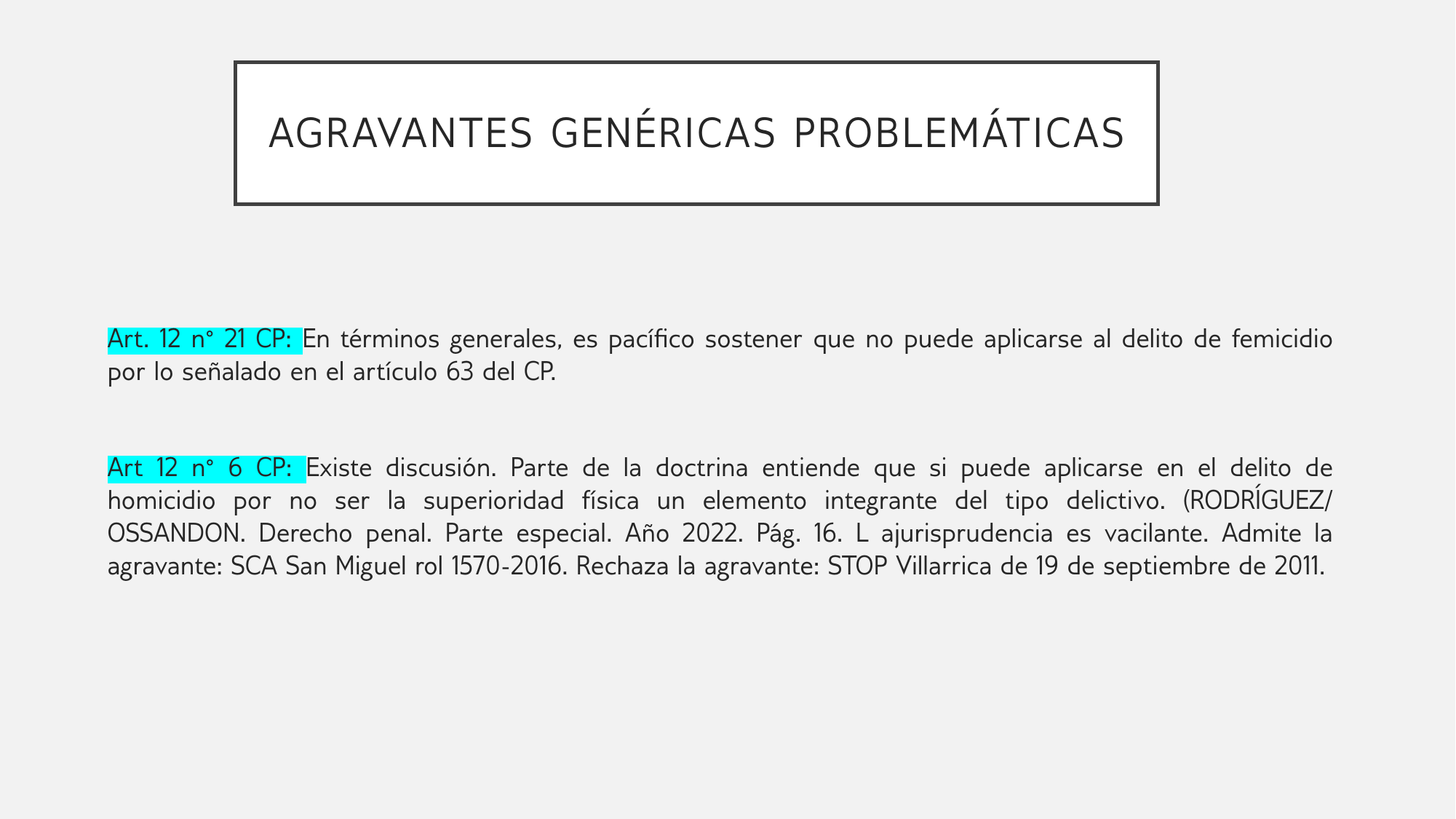

# Agravantes genéricas problemáticas
Art. 12 n° 21 CP: En términos generales, es pacífico sostener que no puede aplicarse al delito de femicidio por lo señalado en el artículo 63 del CP.

Art 12 n° 6 CP: Existe discusión. Parte de la doctrina entiende que si puede aplicarse en el delito de homicidio por no ser la superioridad física un elemento integrante del tipo delictivo. (RODRÍGUEZ/ OSSANDON. Derecho penal. Parte especial. Año 2022. Pág. 16. L ajurisprudencia es vacilante. Admite la agravante: SCA San Miguel rol 1570-2016. Rechaza la agravante: STOP Villarrica de 19 de septiembre de 2011.